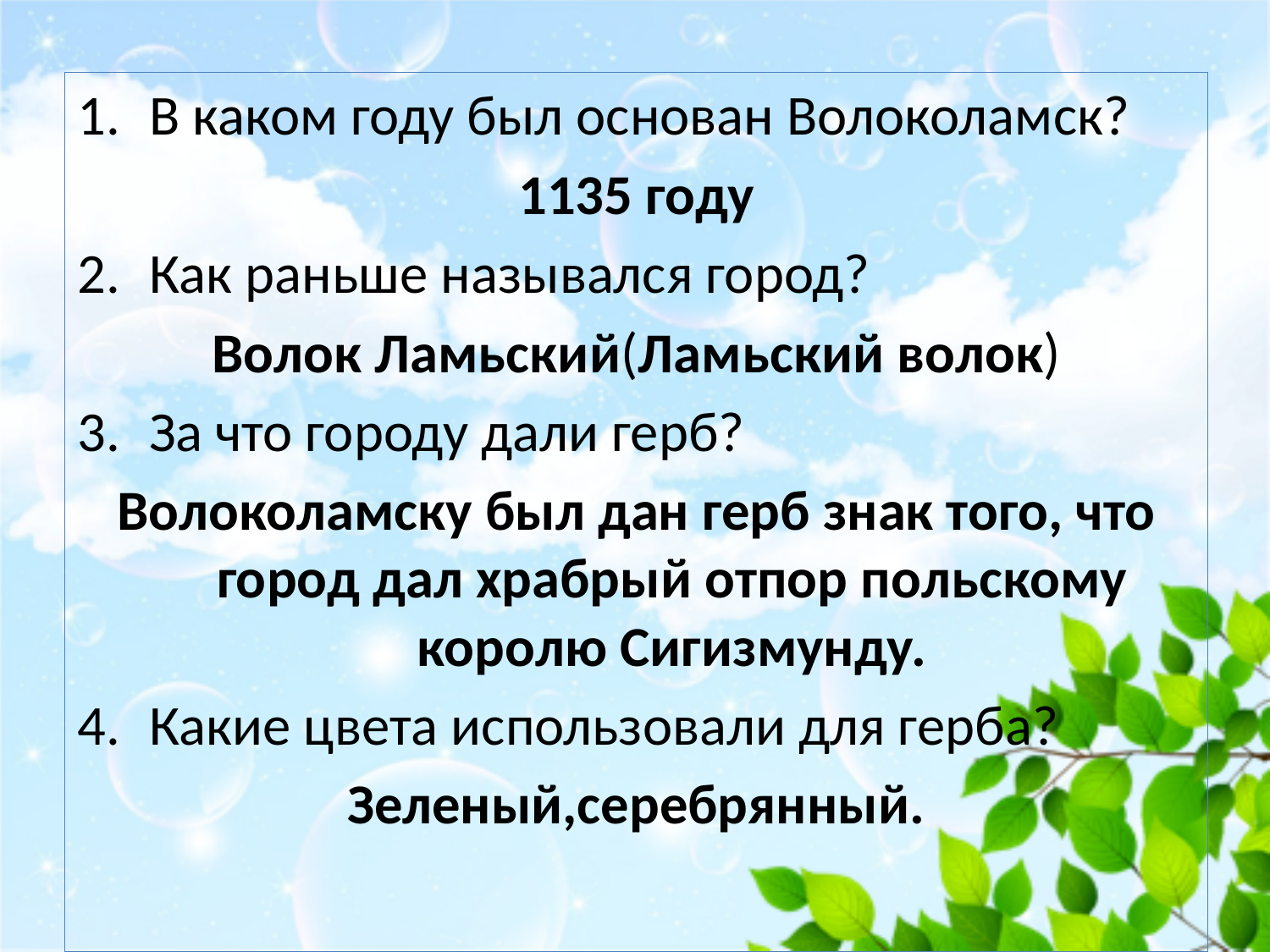

#
В каком году был основан Волоколамск?
1135 году
Как раньше назывался город?
Волок Ламьский(Ламьский волок)
За что городу дали герб?
Волоколамску был дан герб знак того, что город дал храбрый отпор польскому королю Сигизмунду.
Какие цвета использовали для герба?
Зеленый,серебрянный.